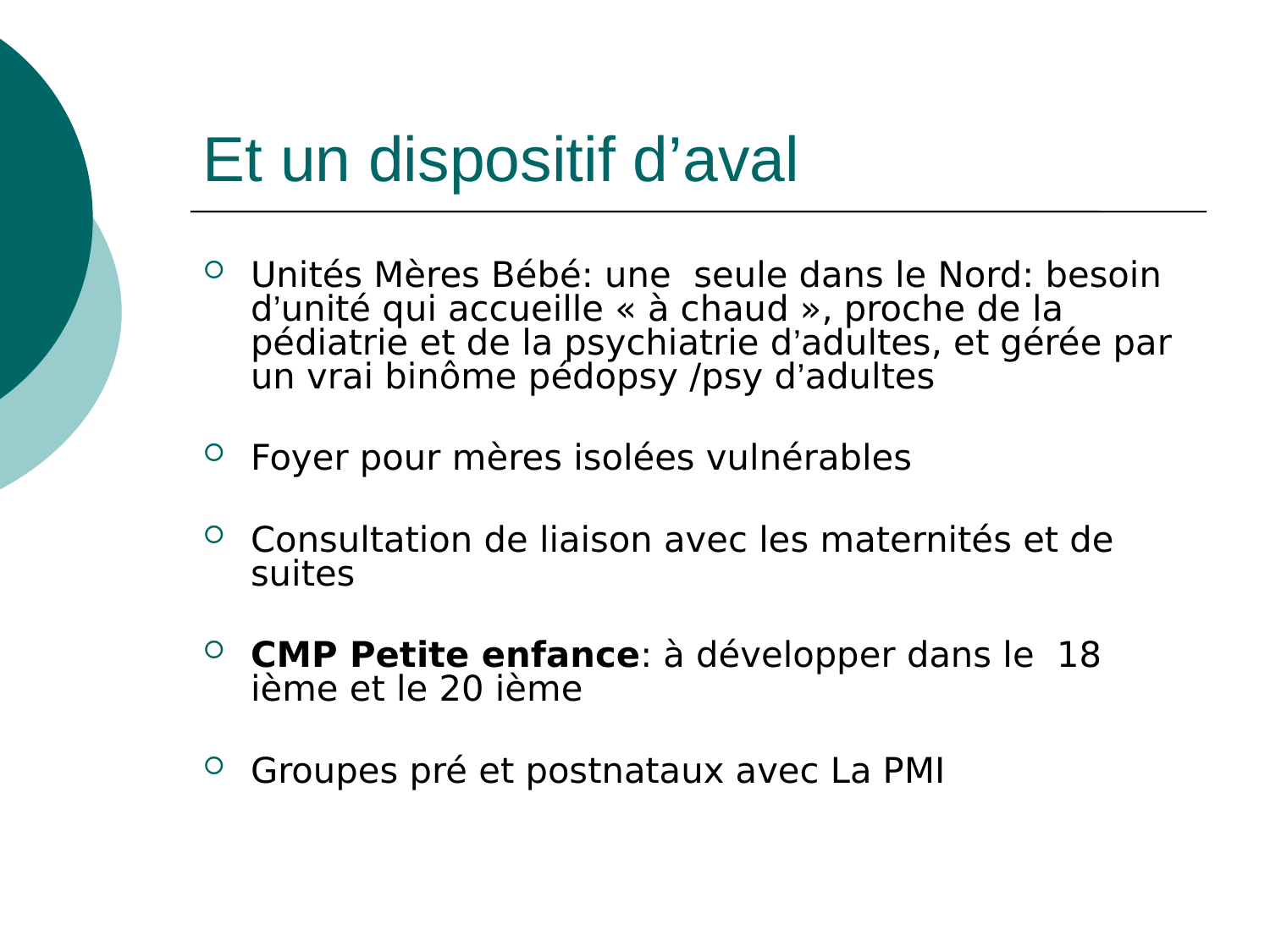

# Et un dispositif d’aval
Unités Mères Bébé: une  seule dans le Nord: besoin d’unité qui accueille « à chaud », proche de la pédiatrie et de la psychiatrie d’adultes, et gérée par un vrai binôme pédopsy /psy d’adultes

Foyer pour mères isolées vulnérables

Consultation de liaison avec les maternités et de suites

CMP Petite enfance: à développer dans le  18 ième et le 20 ième

Groupes pré et postnataux avec La PMI